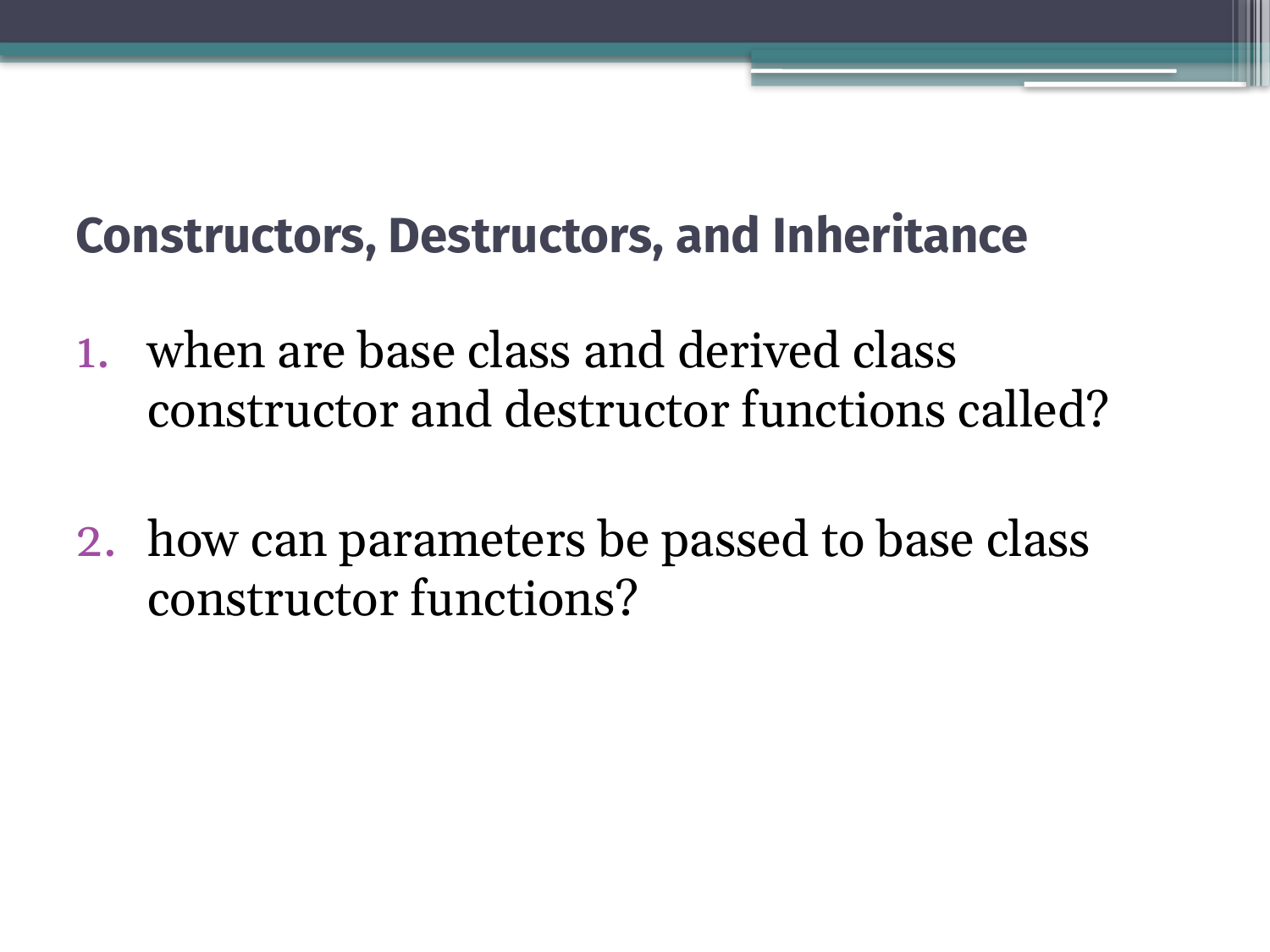

# Constructors, Destructors, and Inheritance
when are base class and derived class constructor and destructor functions called?

how can parameters be passed to base class constructor functions?